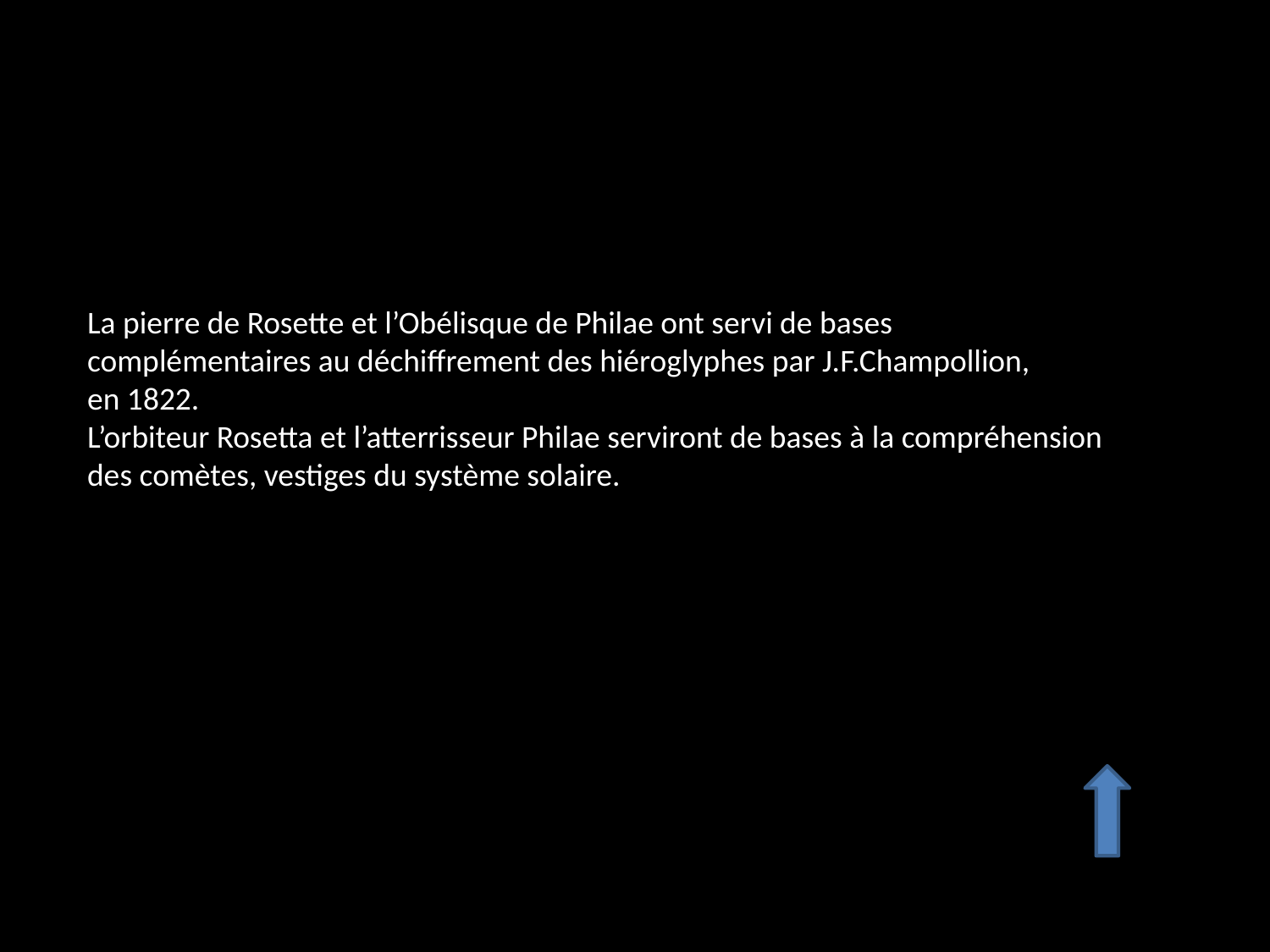

La pierre de Rosette et l’Obélisque de Philae ont servi de bases complémentaires au déchiffrement des hiéroglyphes par J.F.Champollion,
en 1822.
L’orbiteur Rosetta et l’atterrisseur Philae serviront de bases à la compréhension des comètes, vestiges du système solaire.